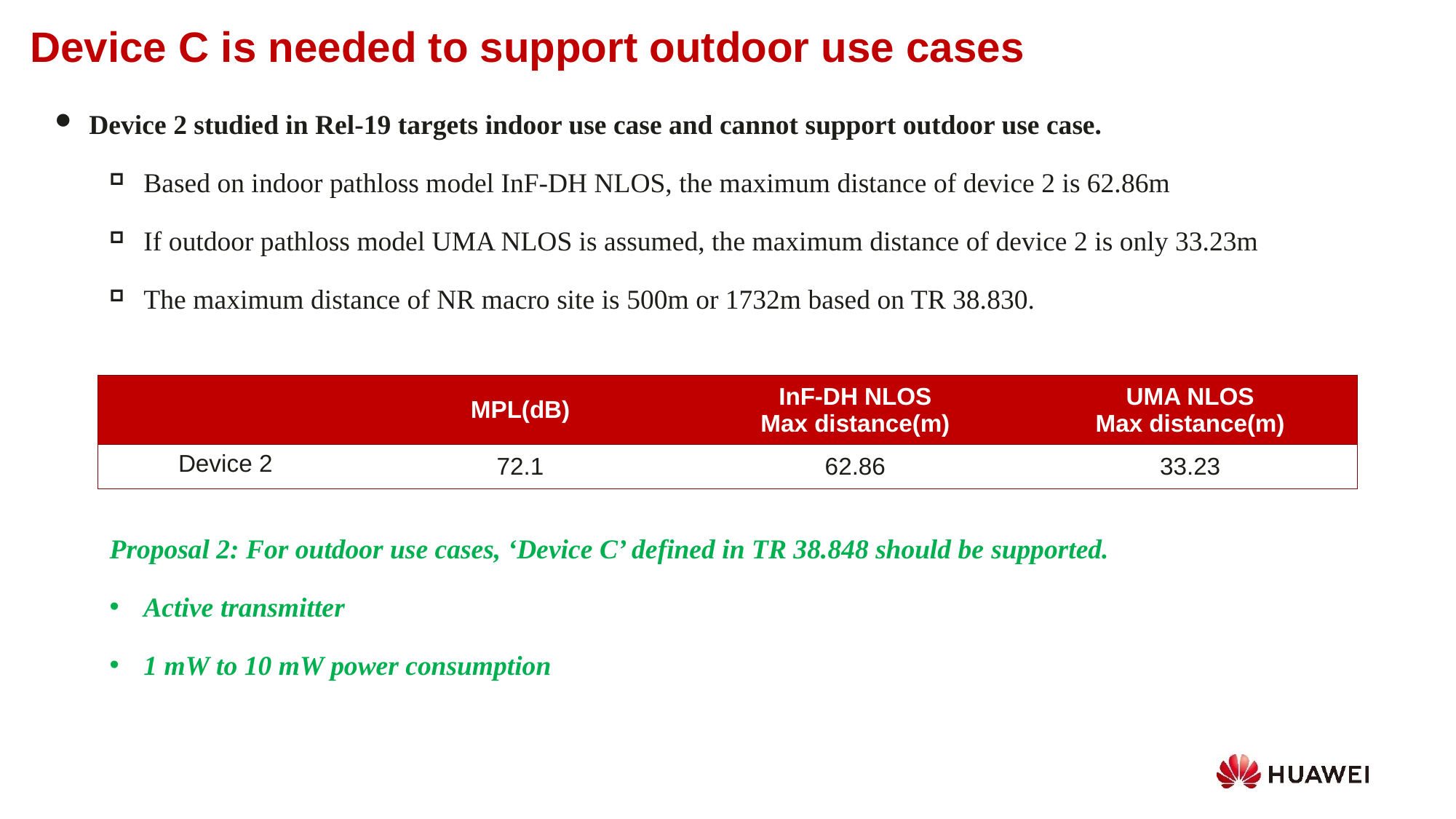

Device C is needed to support outdoor use cases
Device 2 studied in Rel-19 targets indoor use case and cannot support outdoor use case.
Based on indoor pathloss model InF-DH NLOS, the maximum distance of device 2 is 62.86m
If outdoor pathloss model UMA NLOS is assumed, the maximum distance of device 2 is only 33.23m
The maximum distance of NR macro site is 500m or 1732m based on TR 38.830.

Proposal 2: For outdoor use cases, ‘Device C’ defined in TR 38.848 should be supported.
Active transmitter
1 mW to 10 mW power consumption
|  | MPL(dB) | InF-DH NLOS Max distance(m) | UMA NLOS Max distance(m) |
| --- | --- | --- | --- |
| Device 2 | 72.1 | 62.86 | 33.23 |